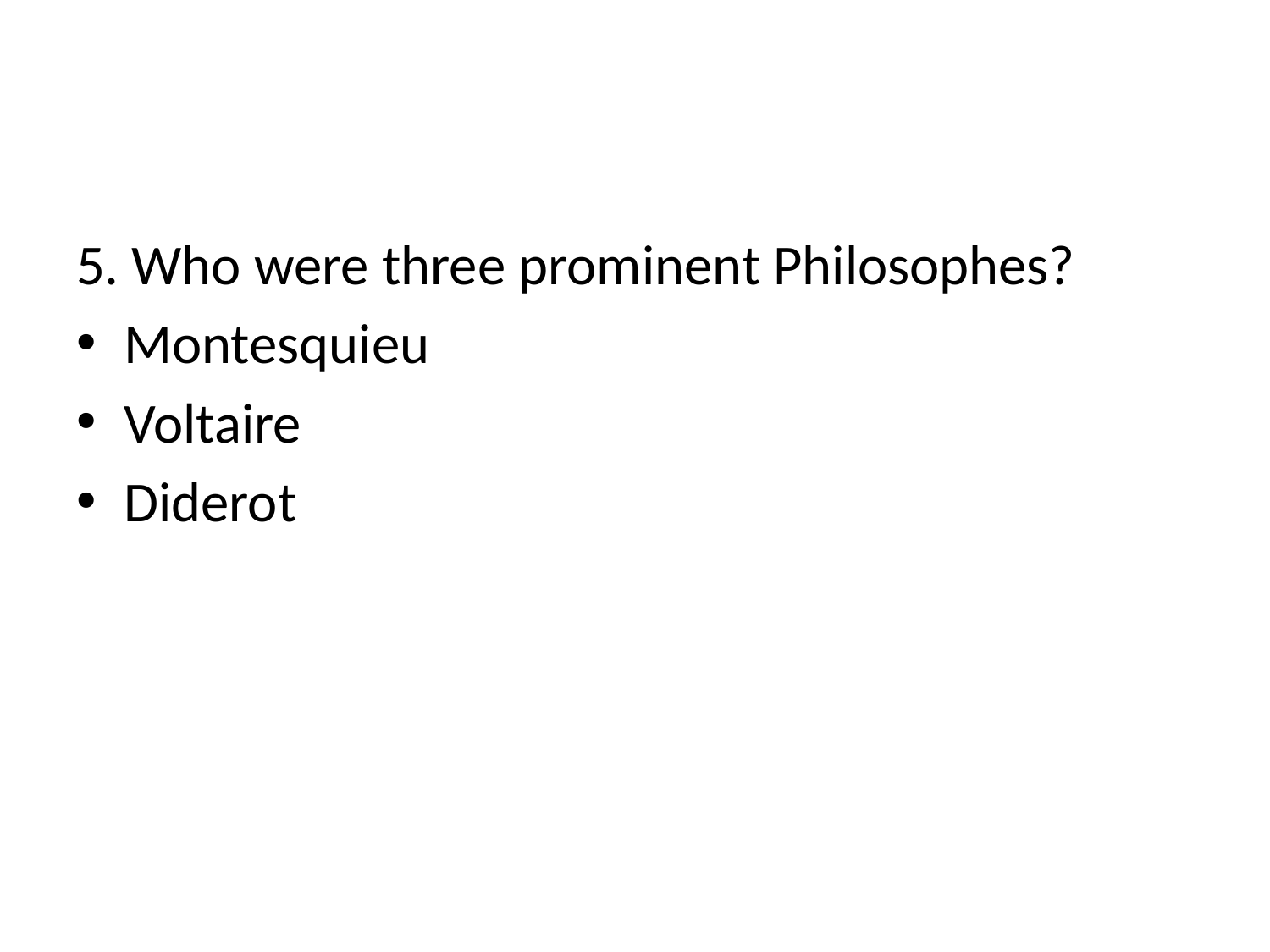

#
5. Who were three prominent Philosophes?
Montesquieu
Voltaire
Diderot